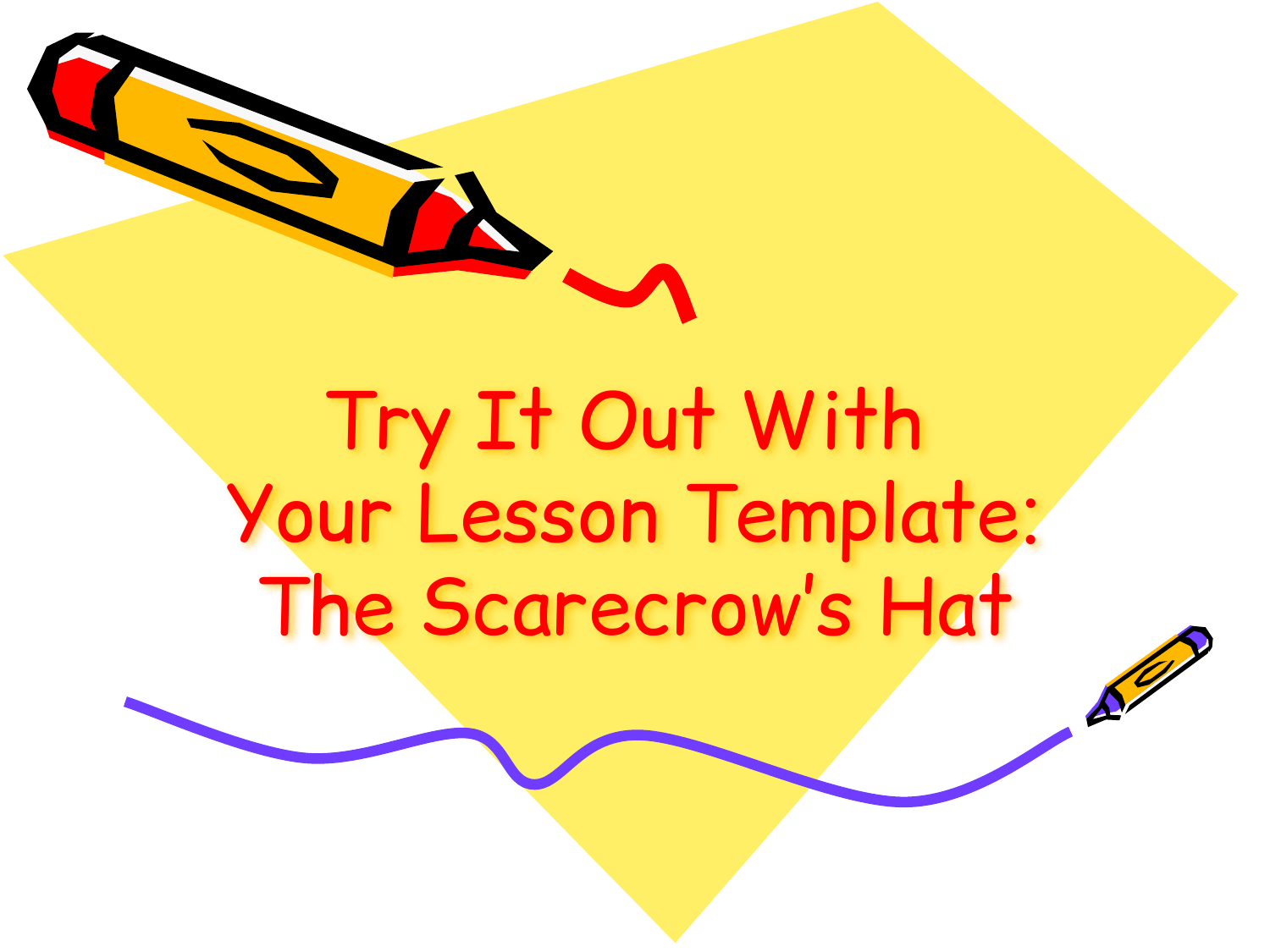

# Try It Out With Your Lesson Template: The Scarecrow’s Hat